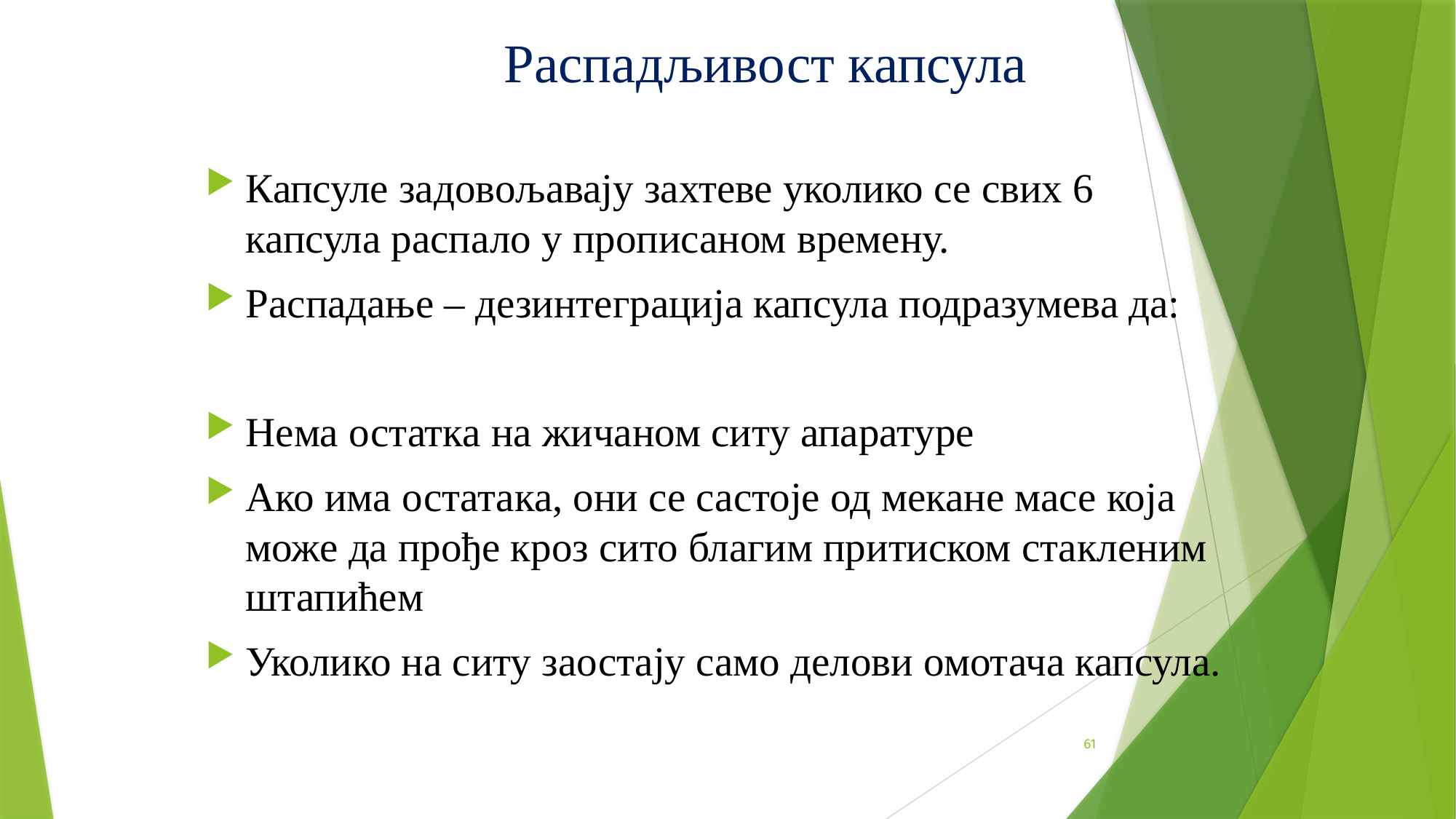

# Распадљивост капсула

Капсуле задовољавају захтеве уколико се свих 6 капсула распало у прописаном времену.
Распадање – дезинтеграција капсула подразумева да:

Нема остатка на жичаном ситу апаратуре
Ако има остатака, они се састоје од мекане масе која може да прође кроз сито благим притиском стакленим штапићем
Уколико на ситу заостају само делови омотача капсула.
61